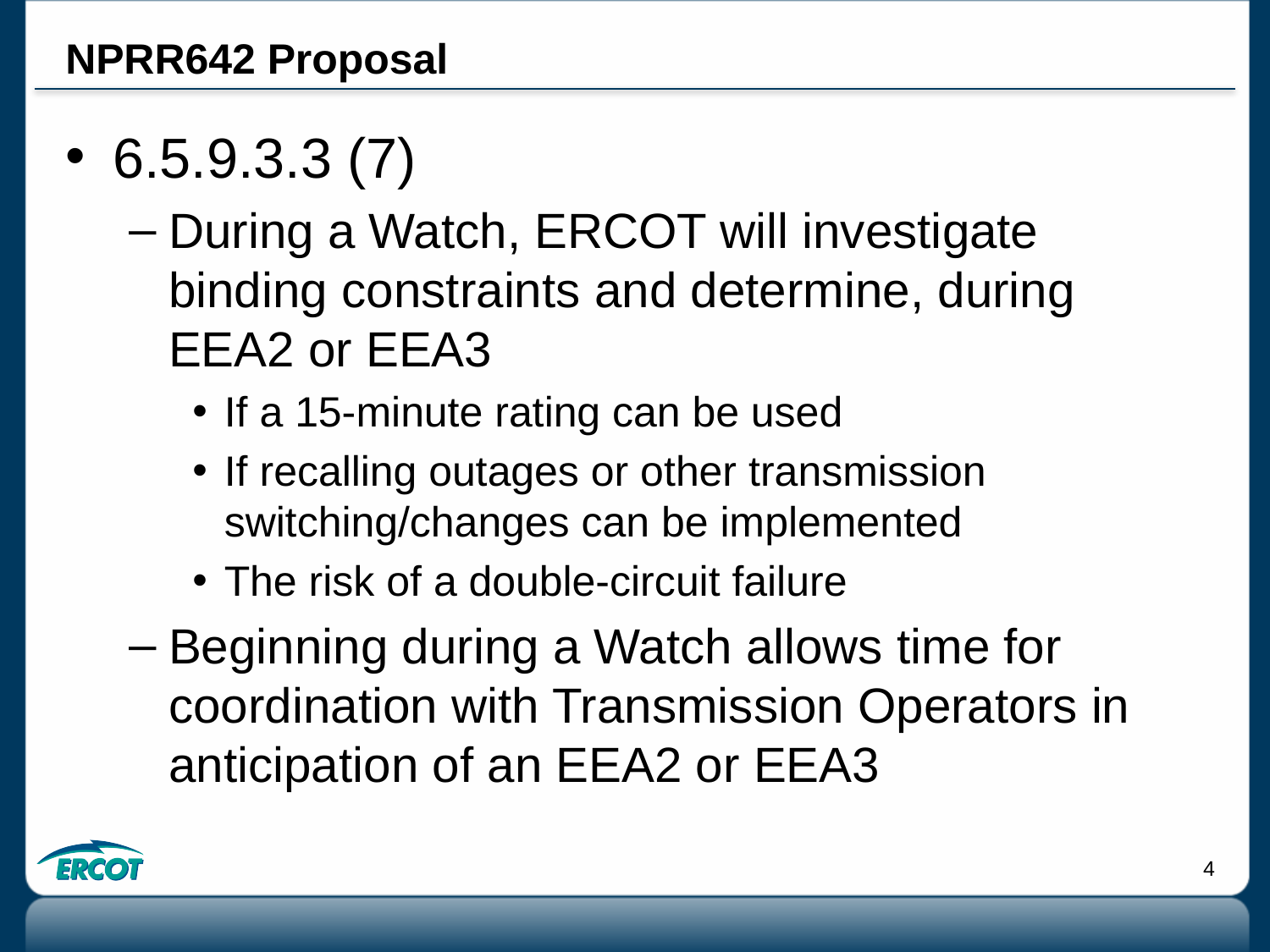

# NPRR642 Proposal
6.5.9.3.3 (7)
During a Watch, ERCOT will investigate binding constraints and determine, during EEA2 or EEA3
If a 15-minute rating can be used
If recalling outages or other transmission switching/changes can be implemented
The risk of a double-circuit failure
Beginning during a Watch allows time for coordination with Transmission Operators in anticipation of an EEA2 or EEA3